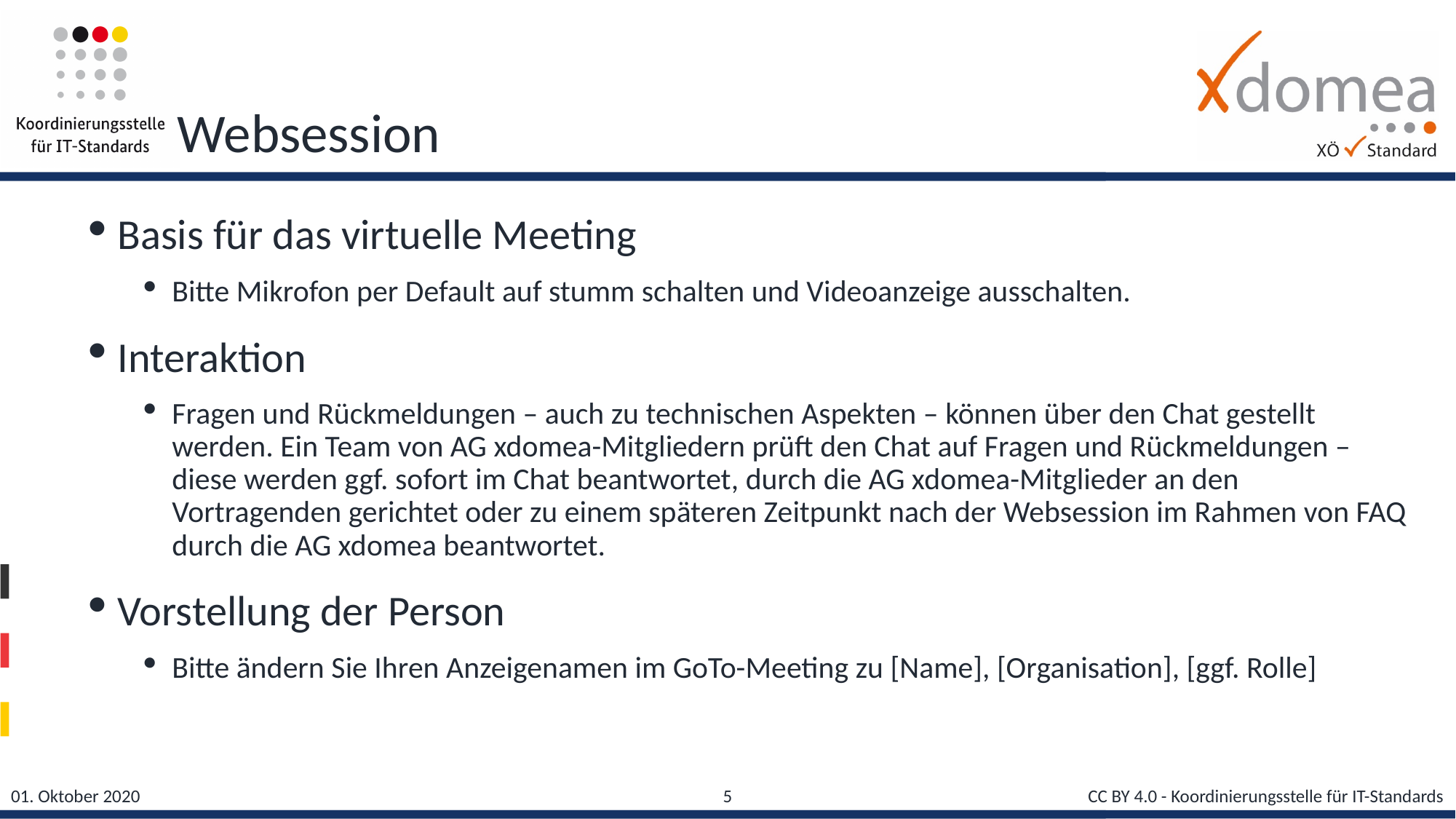

# Websession
Basis für das virtuelle Meeting
Bitte Mikrofon per Default auf stumm schalten und Videoanzeige ausschalten.
Interaktion
Fragen und Rückmeldungen – auch zu technischen Aspekten – können über den Chat gestellt werden. Ein Team von AG xdomea-Mitgliedern prüft den Chat auf Fragen und Rückmeldungen – diese werden ggf. sofort im Chat beantwortet, durch die AG xdomea-Mitglieder an den Vortragenden gerichtet oder zu einem späteren Zeitpunkt nach der Websession im Rahmen von FAQ durch die AG xdomea beantwortet.
Vorstellung der Person
Bitte ändern Sie Ihren Anzeigenamen im GoTo-Meeting zu [Name], [Organisation], [ggf. Rolle]
5
CC BY 4.0 - Koordinierungsstelle für IT-Standards